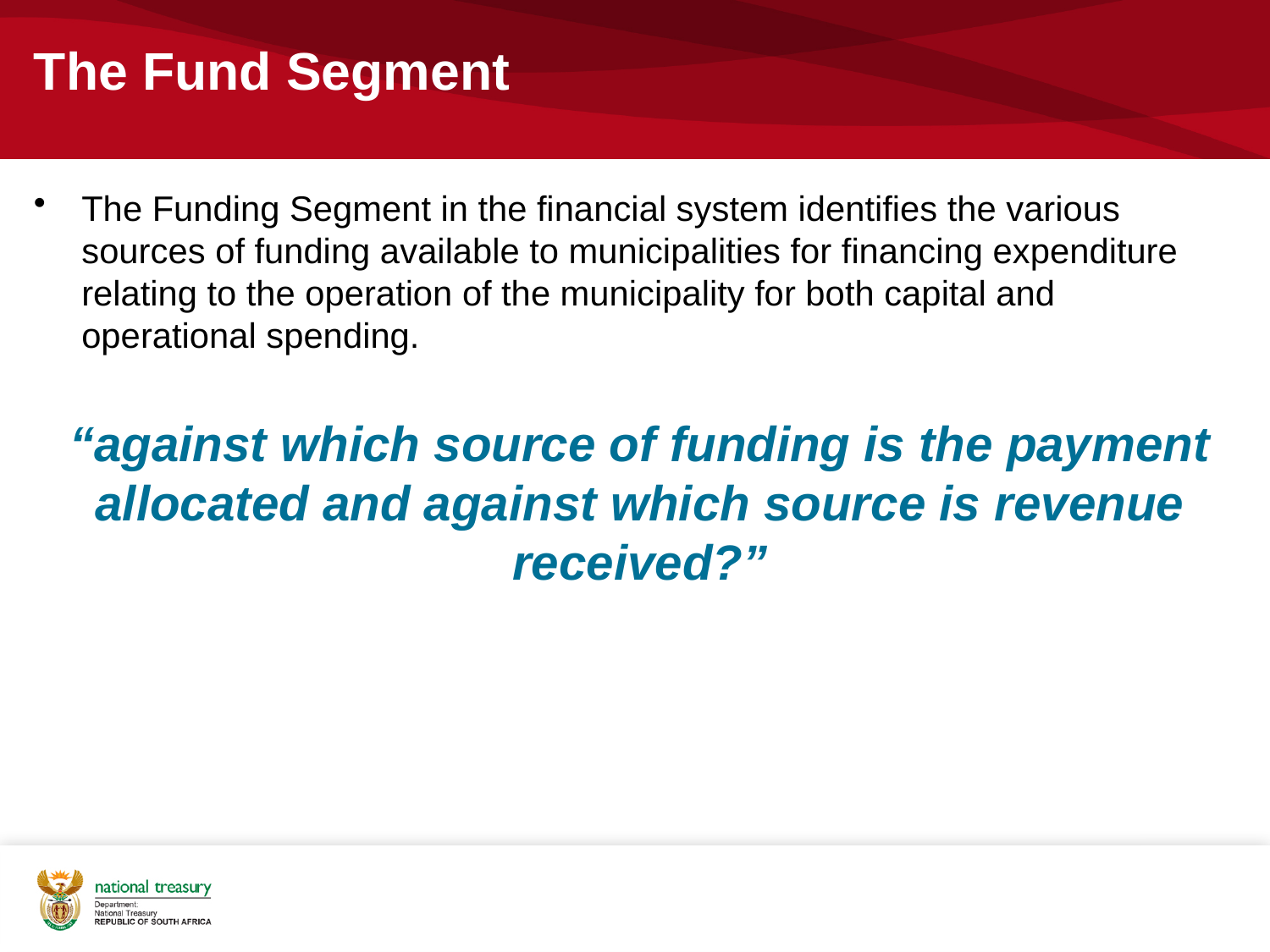

# The Fund Segment
The Funding Segment in the financial system identifies the various sources of funding available to municipalities for financing expenditure relating to the operation of the municipality for both capital and operational spending.
“against which source of funding is the payment allocated and against which source is revenue received?”